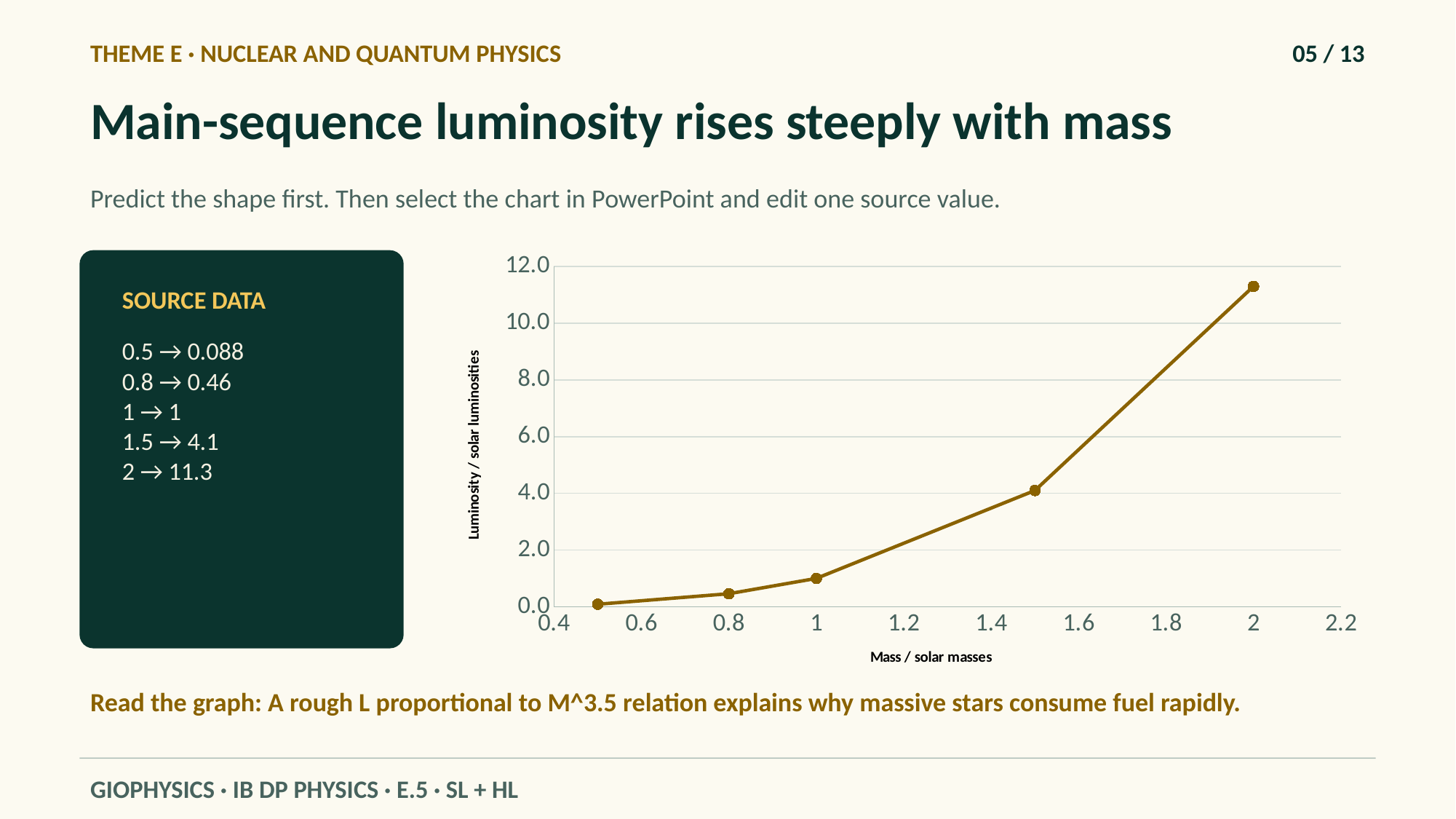

THEME E · NUCLEAR AND QUANTUM PHYSICS
05 / 13
Main-sequence luminosity rises steeply with mass
Predict the shape first. Then select the chart in PowerPoint and edit one source value.

### Chart

| Category |  |
|---|---|
SOURCE DATA
0.5 → 0.088
0.8 → 0.46
1 → 1
1.5 → 4.1
2 → 11.3
Read the graph: A rough L proportional to M^3.5 relation explains why massive stars consume fuel rapidly.

GIOPHYSICS · IB DP PHYSICS · E.5 · SL + HL